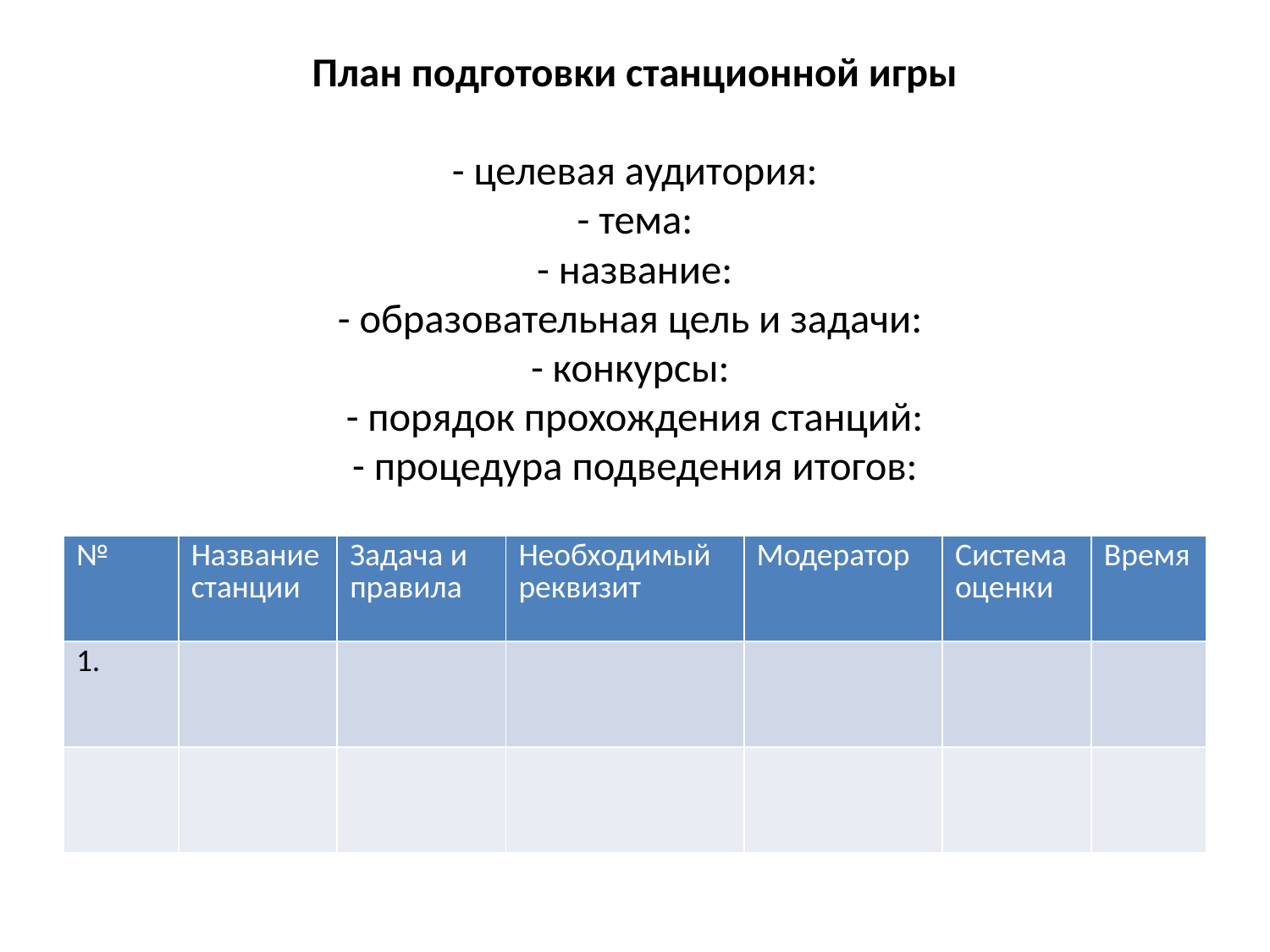

# План подготовки станционной игры - целевая аудитория: - тема: - название: - образовательная цель и задачи: - конкурсы: - порядок прохождения станций: - процедура подведения итогов:
| № | Название станции | Задача и правила | Необходимый реквизит | Модератор | Система оценки | Время |
| --- | --- | --- | --- | --- | --- | --- |
| 1. |  |  |  |  |  |  |
|  |  |  |  |  |  |  |